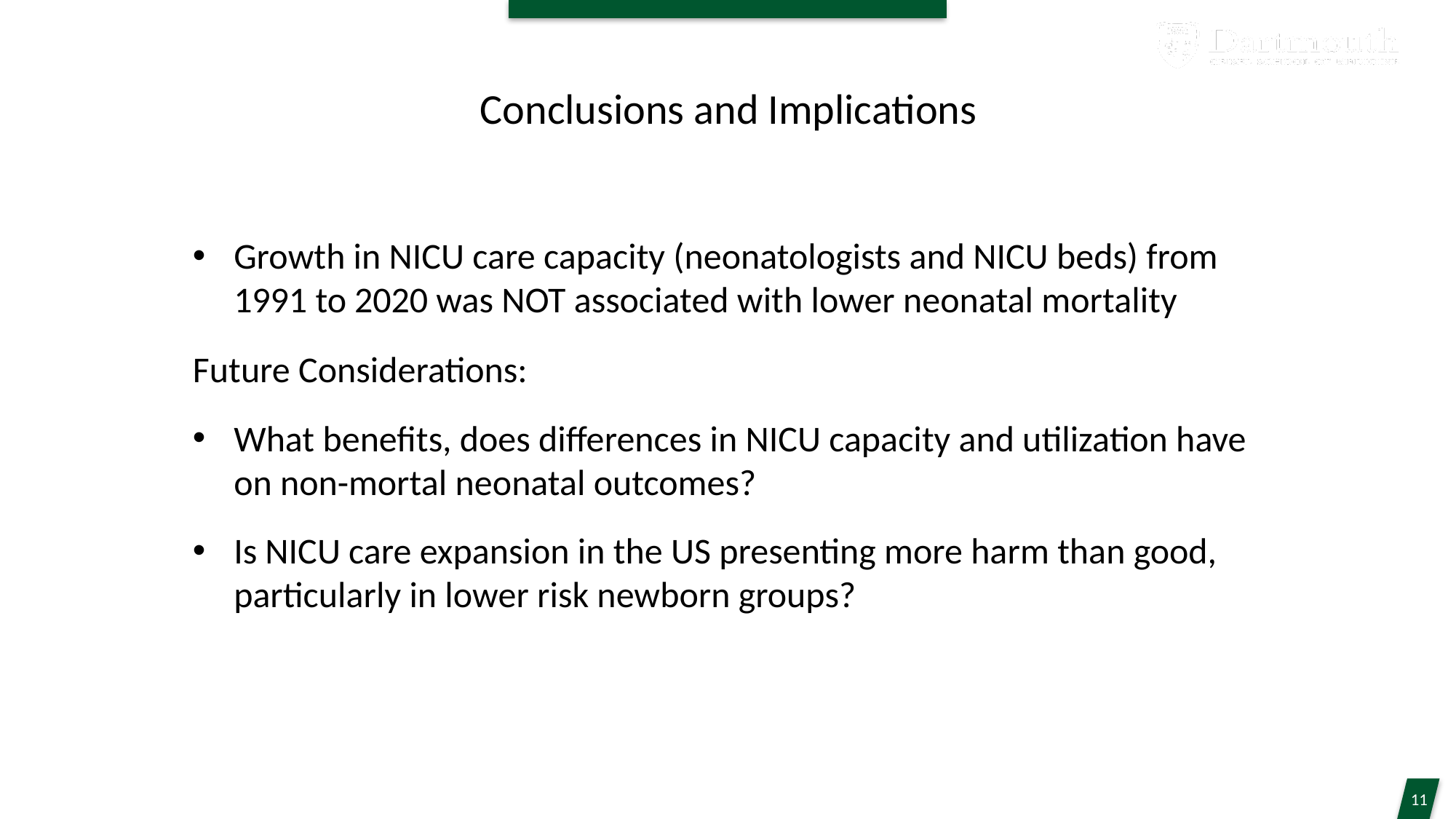

# Conclusions and Implications
Growth in NICU care capacity (neonatologists and NICU beds) from 1991 to 2020 was NOT associated with lower neonatal mortality
Future Considerations:
What benefits, does differences in NICU capacity and utilization have on non-mortal neonatal outcomes?
Is NICU care expansion in the US presenting more harm than good, particularly in lower risk newborn groups?

11